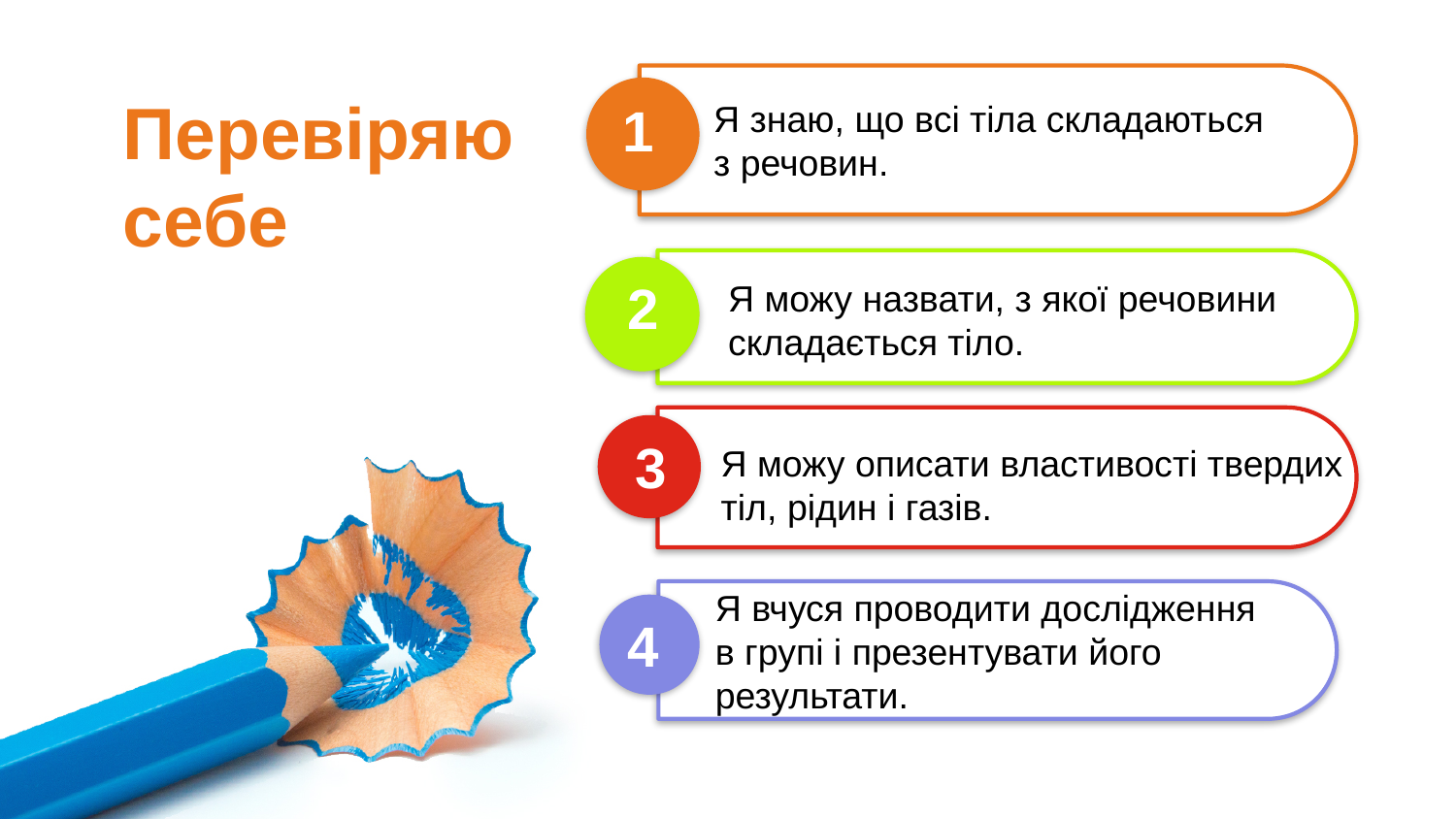

Перевіряю себе

1
Я знаю, що всі тіла складаються
з речовин.

2
Я можу назвати, з якої речовини
складається тіло.

3
Я можу описати властивості твердих
тіл, рідин і газів.
Я вчуся проводити дослідження
в групі і презентувати його
результати.

4